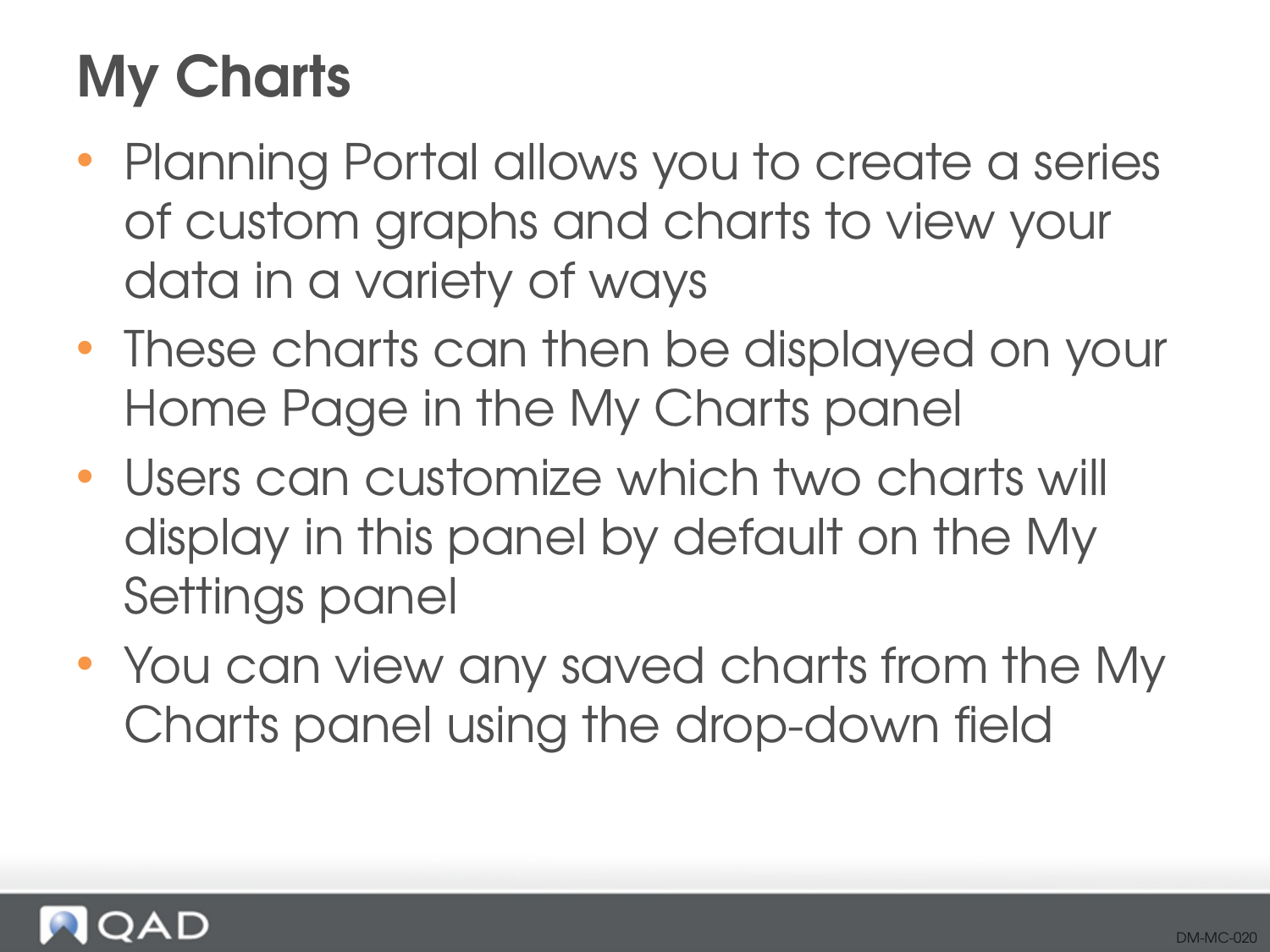

# My Charts
Planning Portal allows you to create a series of custom graphs and charts to view your data in a variety of ways
These charts can then be displayed on your Home Page in the My Charts panel
Users can customize which two charts will display in this panel by default on the My Settings panel
You can view any saved charts from the My Charts panel using the drop-down field
DM-MC-020